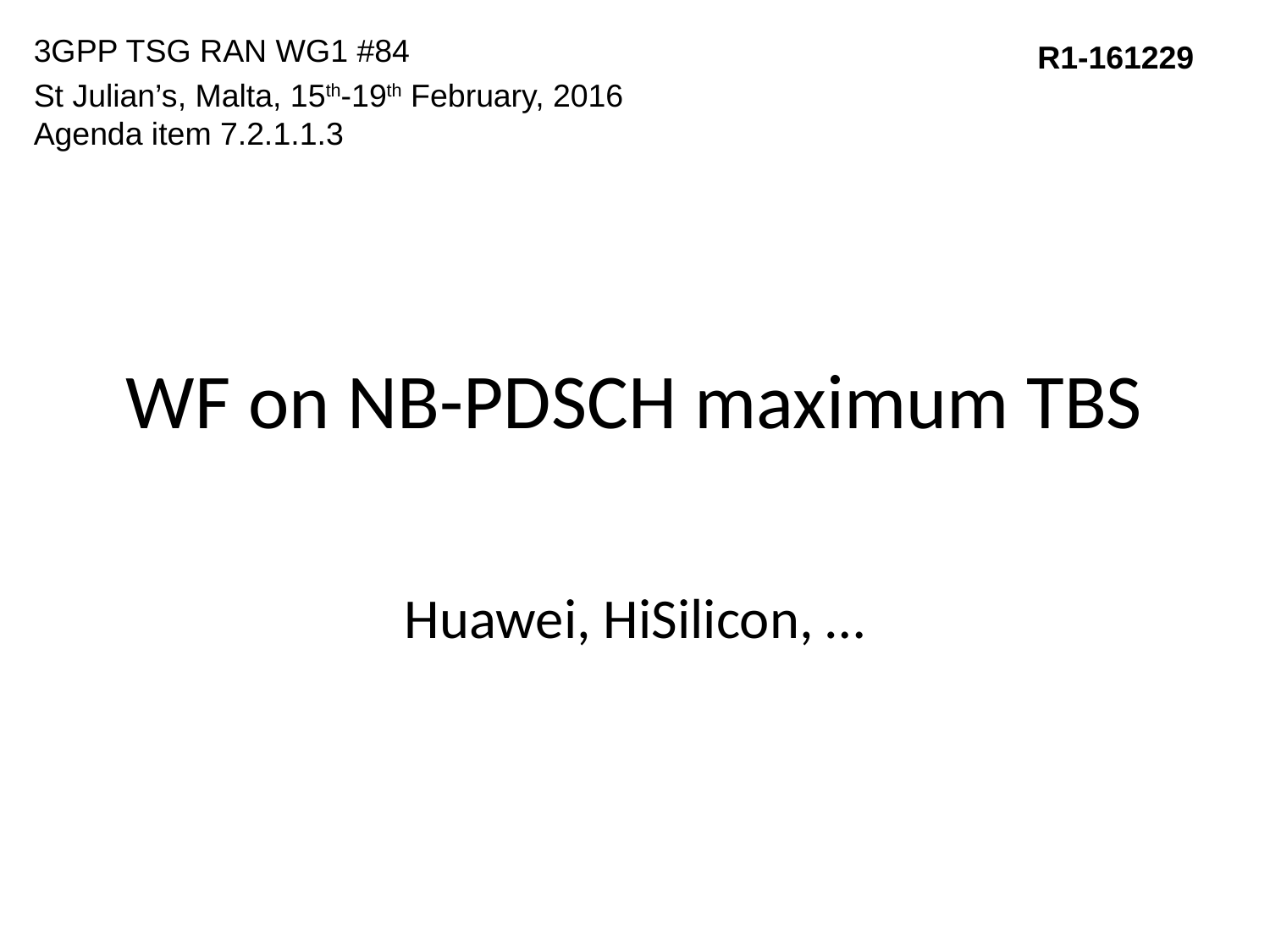

3GPP TSG RAN WG1 #84
St Julian’s, Malta, 15th-19th February, 2016
Agenda item 7.2.1.1.3
R1-161229
# WF on NB-PDSCH maximum TBS
Huawei, HiSilicon, …